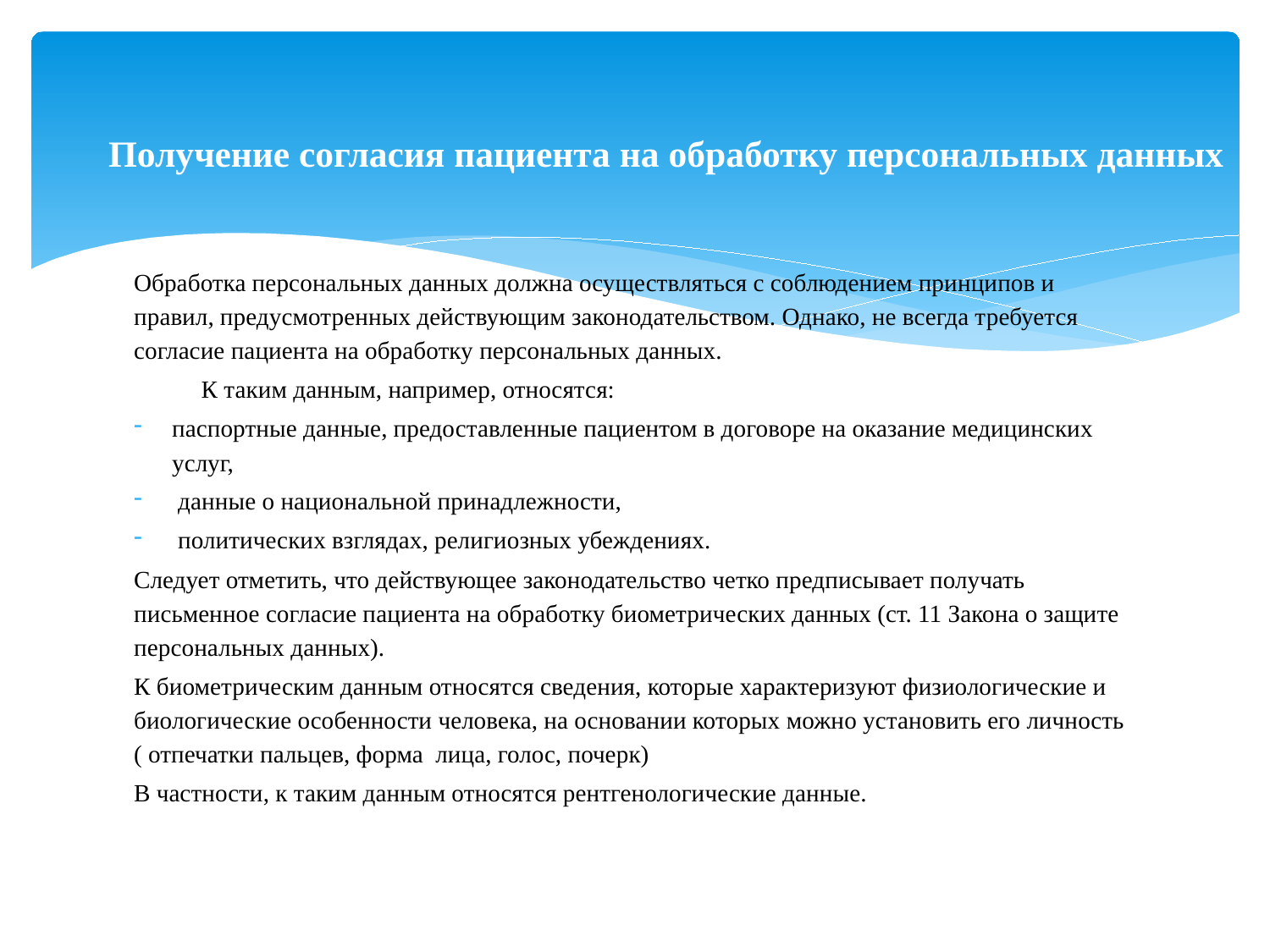

# Получение согласия пациента на обработку персональных данных
Обработка персональных данных должна осуществляться с соблюдением принципов и правил, предусмотренных действующим законодательством. Однако, не всегда требуется согласие пациента на обработку персональных данных.
           К таким данным, например, относятся:
паспортные данные, предоставленные пациентом в договоре на оказание медицинских услуг,
 данные о национальной принадлежности,
 политических взглядах, религиозных убеждениях.
Следует отметить, что действующее законодательство четко предписывает получать письменное согласие пациента на обработку биометрических данных (ст. 11 Закона о защите персональных данных).
К биометрическим данным относятся сведения, которые характеризуют физиологические и биологические особенности человека, на основании которых можно установить его личность ( отпечатки пальцев, форма  лица, голос, почерк)
В частности, к таким данным относятся рентгенологические данные.